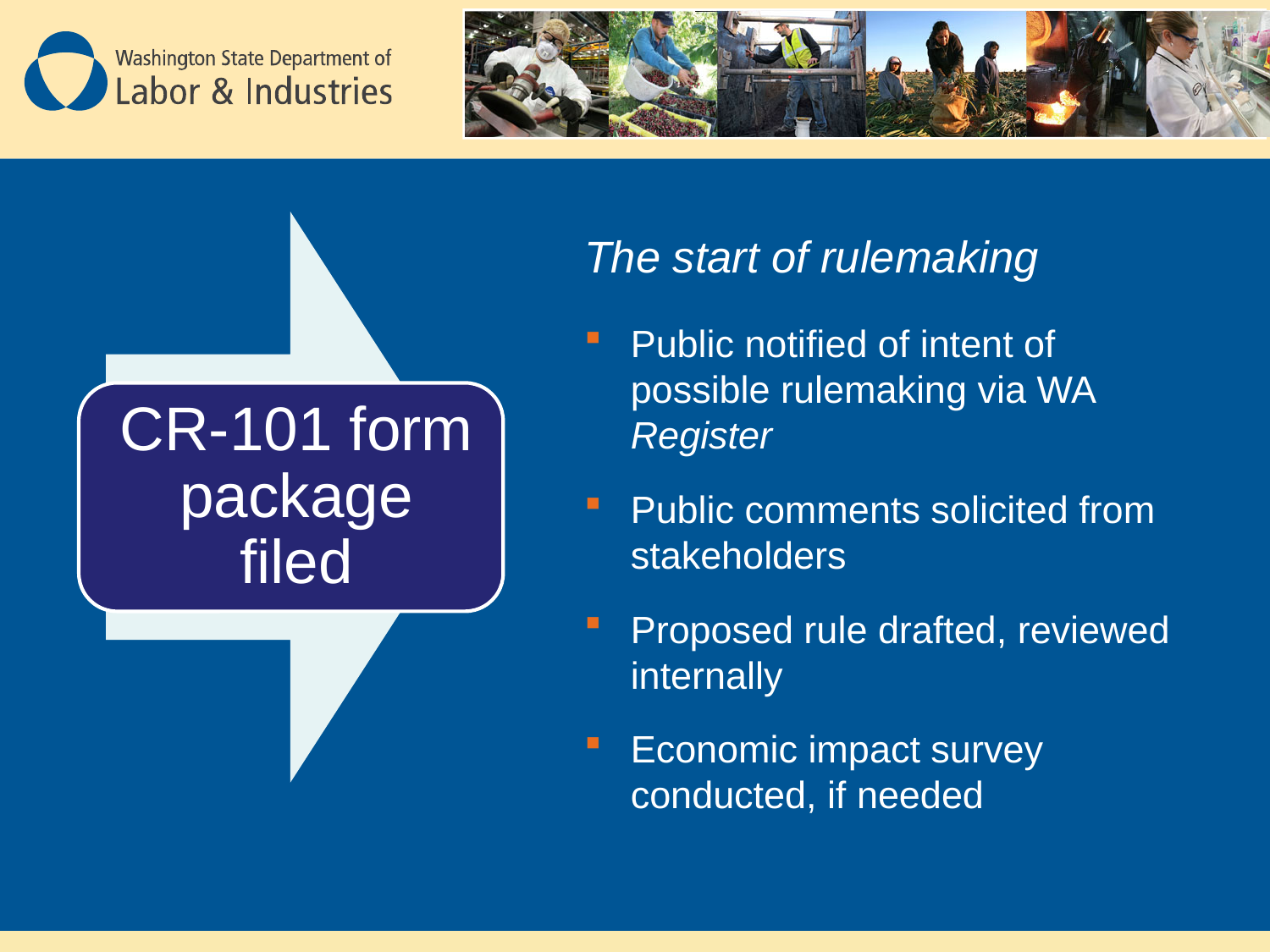

CR-101 form package filed
The start of rulemaking
Public notified of intent of possible rulemaking via WA Register
Public comments solicited from stakeholders
Proposed rule drafted, reviewed internally
Economic impact survey conducted, if needed